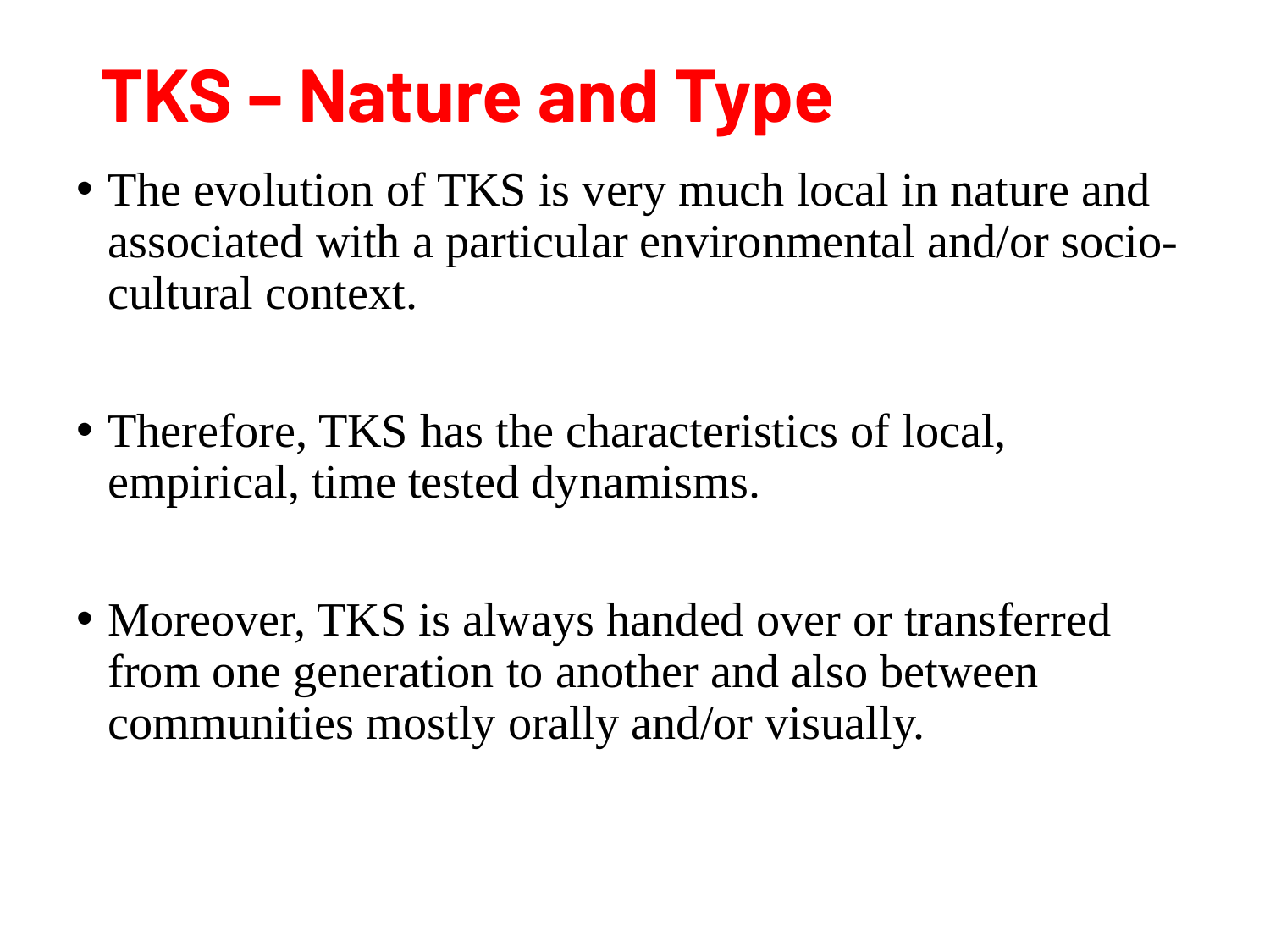

# TKS – Nature and Type
The evolution of TKS is very much local in nature and associated with a particular environmental and/or socio-cultural context.

Therefore, TKS has the characteristics of local, empirical, time tested dynamisms.

Moreover, TKS is always handed over or transferred from one generation to another and also between communities mostly orally and/or visually.